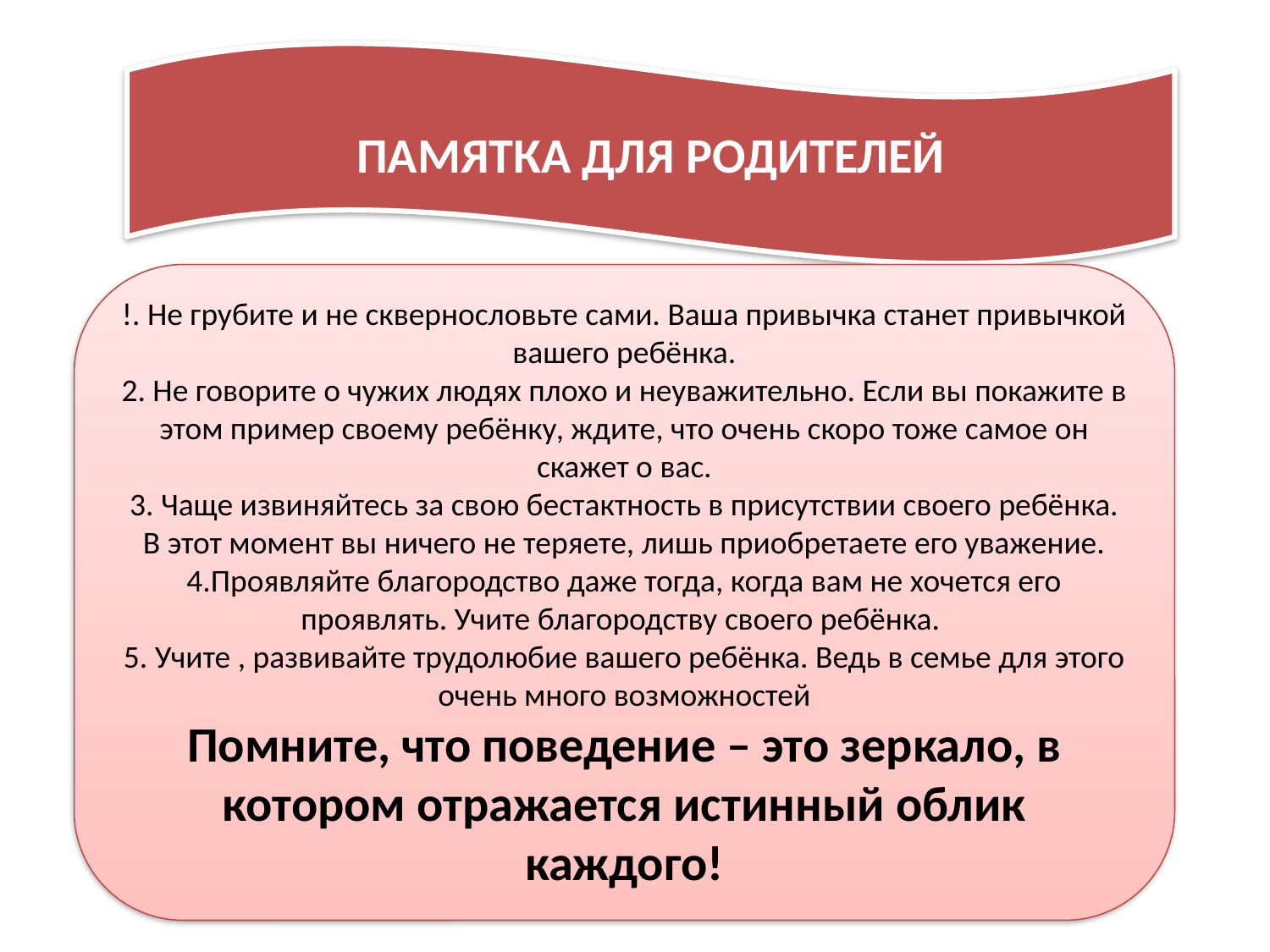

#
ПАМЯТКА ДЛЯ РОДИТЕЛЕЙ

!. Не грубите и не сквернословьте сами. Ваша привычка станет привычкой вашего ребёнка.
2. Не говорите о чужих людях плохо и неуважительно. Если вы покажите в этом пример своему ребёнку, ждите, что очень скоро тоже самое он скажет о вас.
3. Чаще извиняйтесь за свою бестактность в присутствии своего ребёнка. В этот момент вы ничего не теряете, лишь приобретаете его уважение.
4.Проявляйте благородство даже тогда, когда вам не хочется его проявлять. Учите благородству своего ребёнка.
5. Учите , развивайте трудолюбие вашего ребёнка. Ведь в семье для этого очень много возможностей
Помните, что поведение – это зеркало, в котором отражается истинный облик каждого!